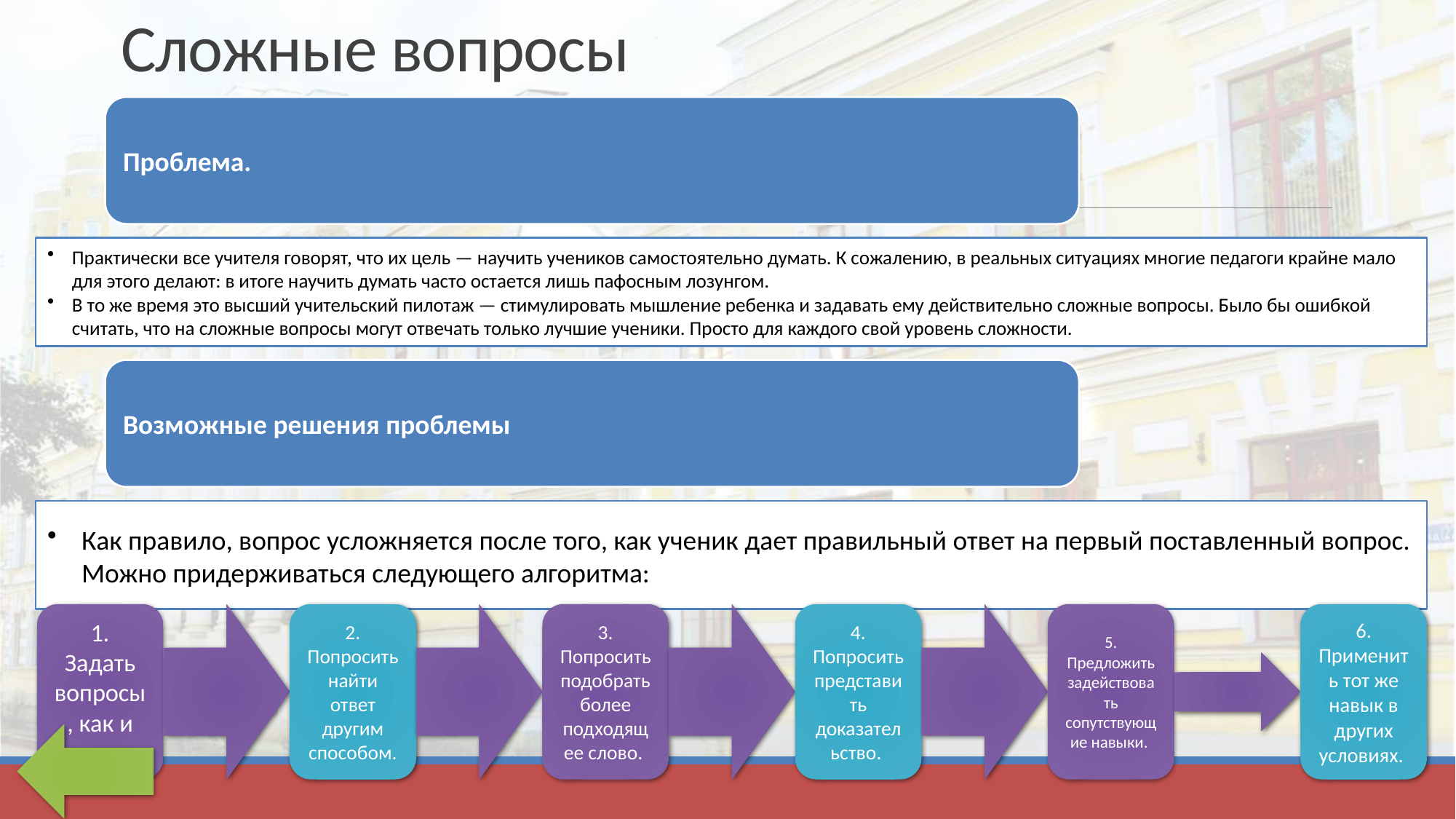

# Сложные вопросы
Проблема.
В то же время это высший учительский пилотаж — стимулиро­вать мышление ребенка и задавать ему действительно сложные вопросы. Было бы ошибкой считать, что на сложные вопросы могут отвечать только лучшие ученики. Просто для каждого свой уровень сложности.
Возможные решения проблемы
Как правило, вопрос усложняется после того, как ученик дает правильный ответ на первый поставленный вопрос. Можно придерживаться следующего алгоритма:
Практически все учителя говорят, что их цель — на­учить учеников самостоятельно думать. К сожалению, в реальных ситуациях многие педагоги крайне мало для этого делают: в итоге научить думать часто остается лишь пафосным лозунгом.
1. Задать вопросы, как и почему.
2. Попросить найти ответ другим способом.
3. Попросить подобрать более подходящее слово.
4. Попросить представить доказательство.
5. Предложить задействовать сопутствующие навыки.
6. Применить тот же навык в других условиях.